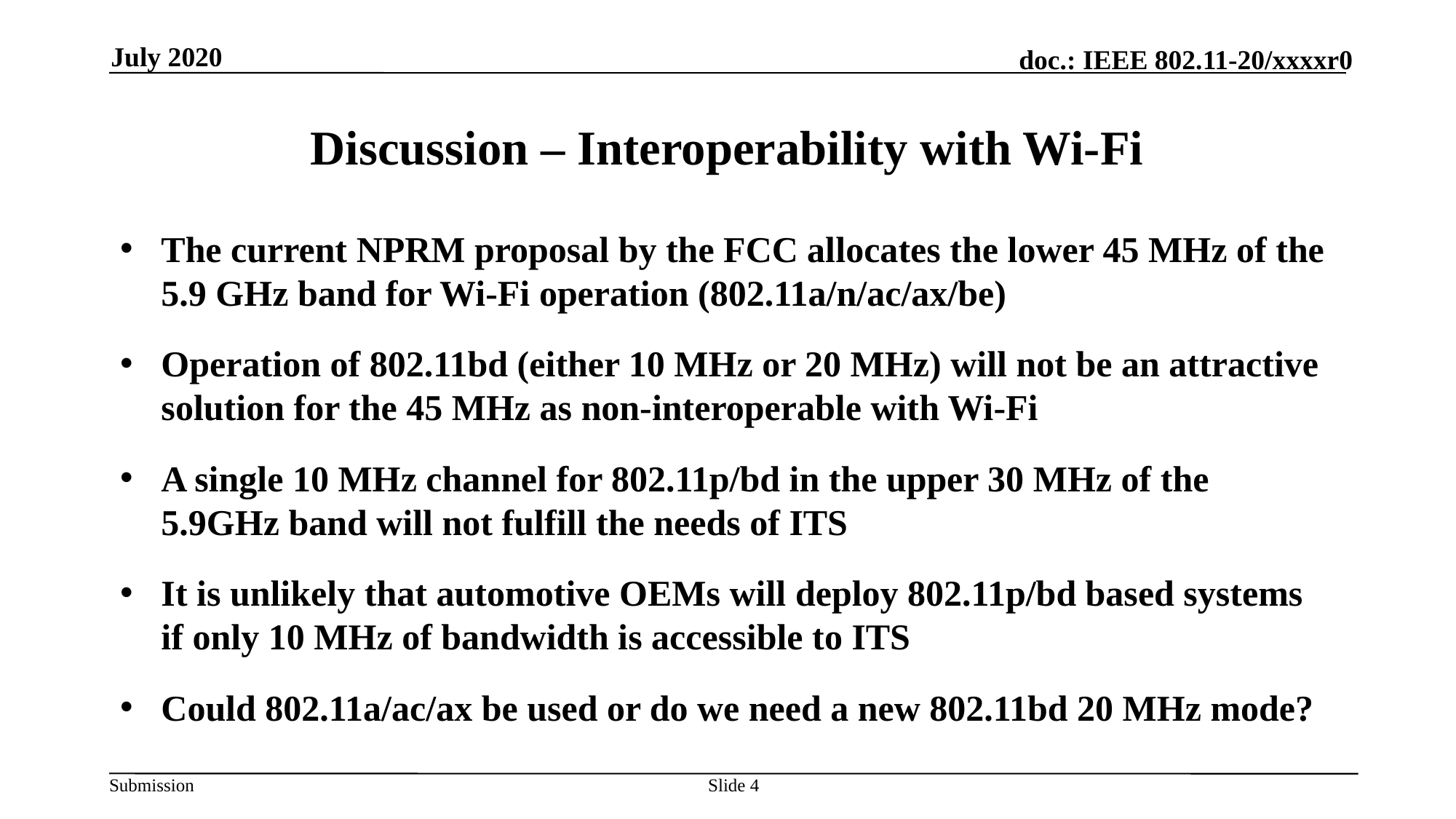

July 2020
# Discussion – Interoperability with Wi-Fi
The current NPRM proposal by the FCC allocates the lower 45 MHz of the 5.9 GHz band for Wi-Fi operation (802.11a/n/ac/ax/be)
Operation of 802.11bd (either 10 MHz or 20 MHz) will not be an attractive solution for the 45 MHz as non-interoperable with Wi-Fi
A single 10 MHz channel for 802.11p/bd in the upper 30 MHz of the 5.9GHz band will not fulfill the needs of ITS
It is unlikely that automotive OEMs will deploy 802.11p/bd based systems if only 10 MHz of bandwidth is accessible to ITS
Could 802.11a/ac/ax be used or do we need a new 802.11bd 20 MHz mode?

Slide 4